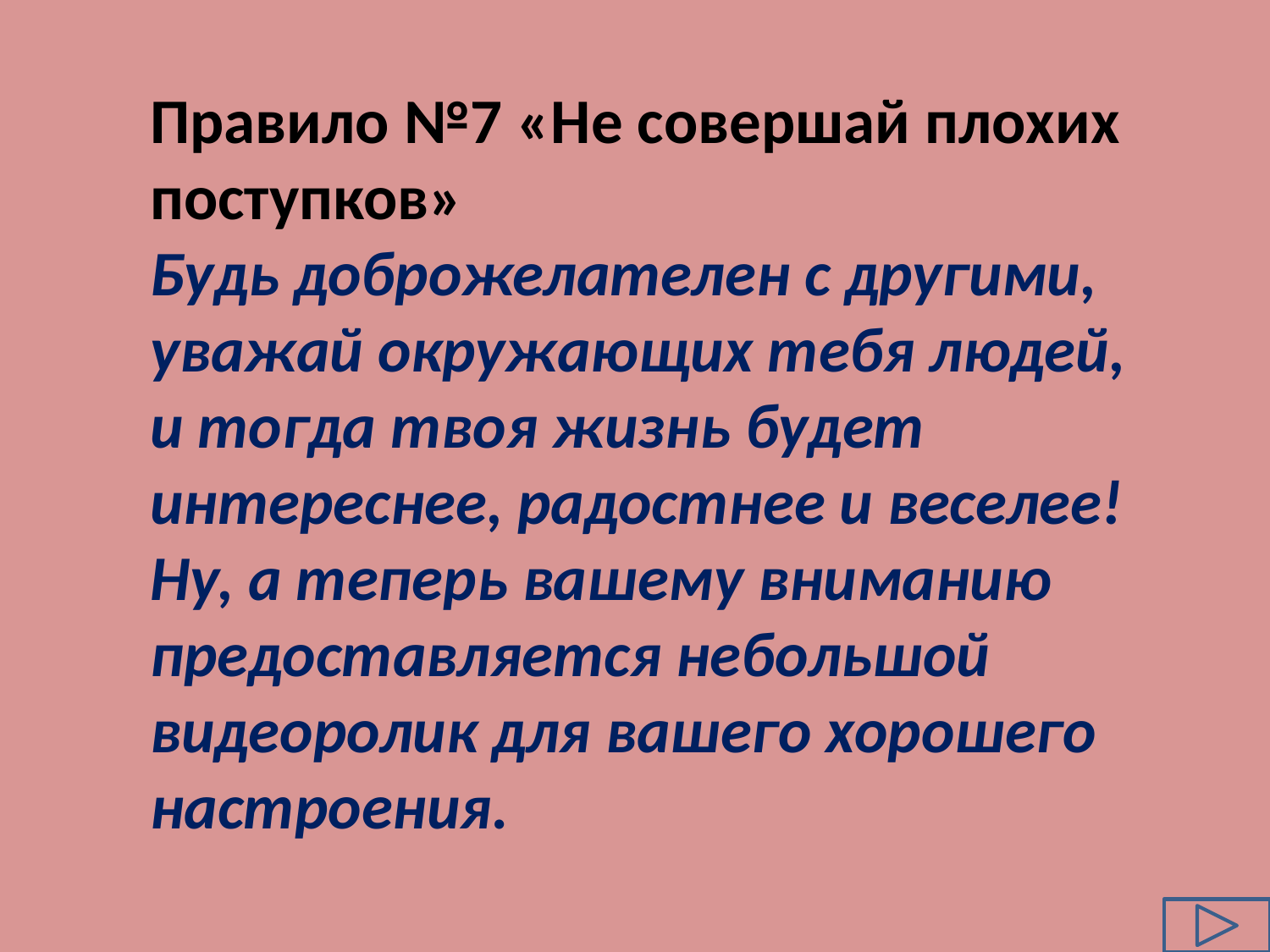

Правило №7 «Не совершай плохих поступков»
Будь доброжелателен с другими, уважай окружающих тебя людей, и тогда твоя жизнь будет интереснее, радостнее и веселее!
Ну, а теперь вашему вниманию предоставляется небольшой видеоролик для вашего хорошего настроения.